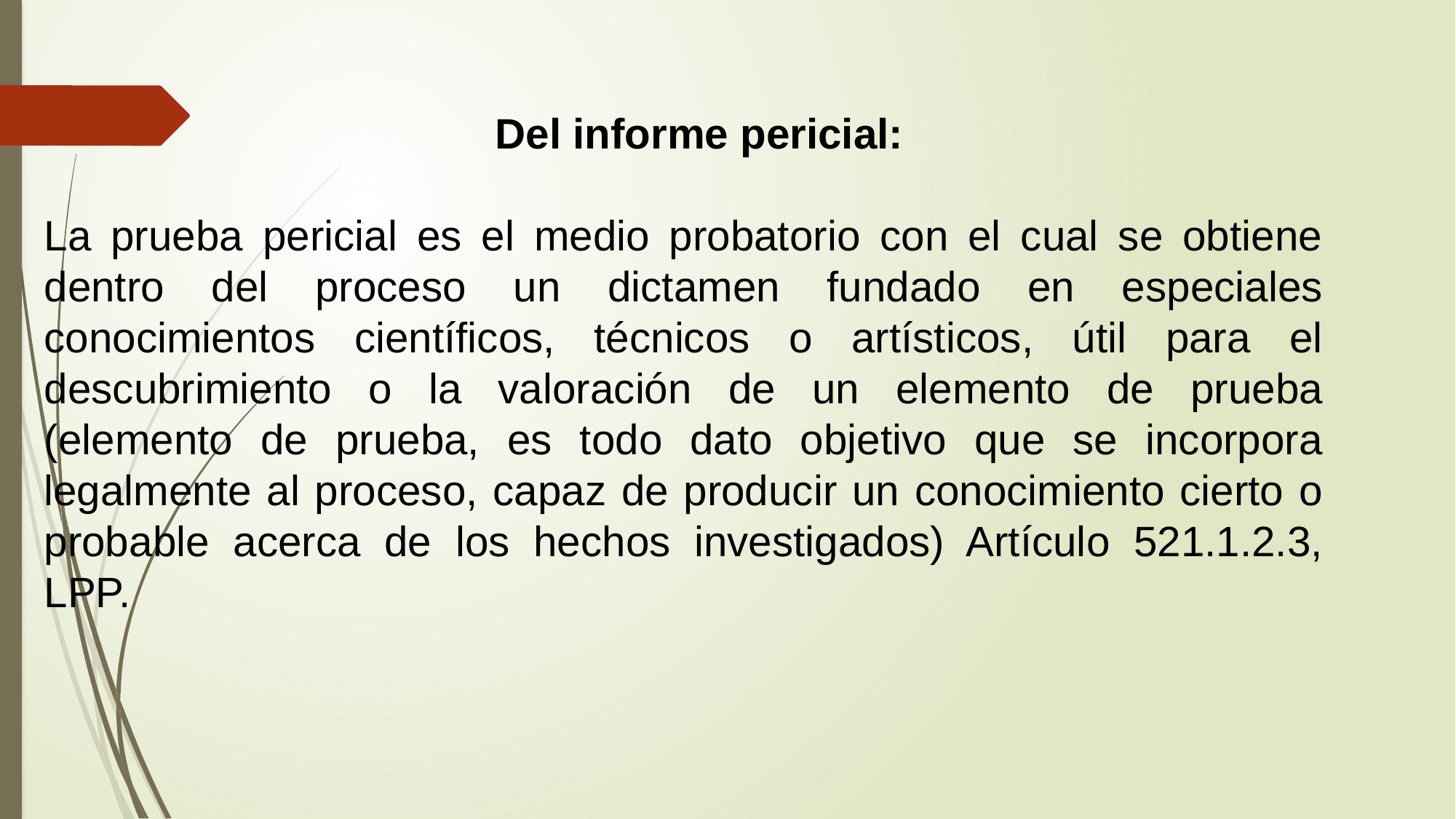

Del informe pericial:

La prueba pericial es el medio probatorio con el cual se obtiene dentro del proceso un dictamen fundado en especiales conocimientos científicos, técnicos o artísticos, útil para el descubrimiento o la valoración de un elemento de prueba (elemento de prueba, es todo dato objetivo que se incorpora legalmente al proceso, capaz de producir un conocimiento cierto o probable acerca de los hechos investigados) Artículo 521.1.2.3, LPP.